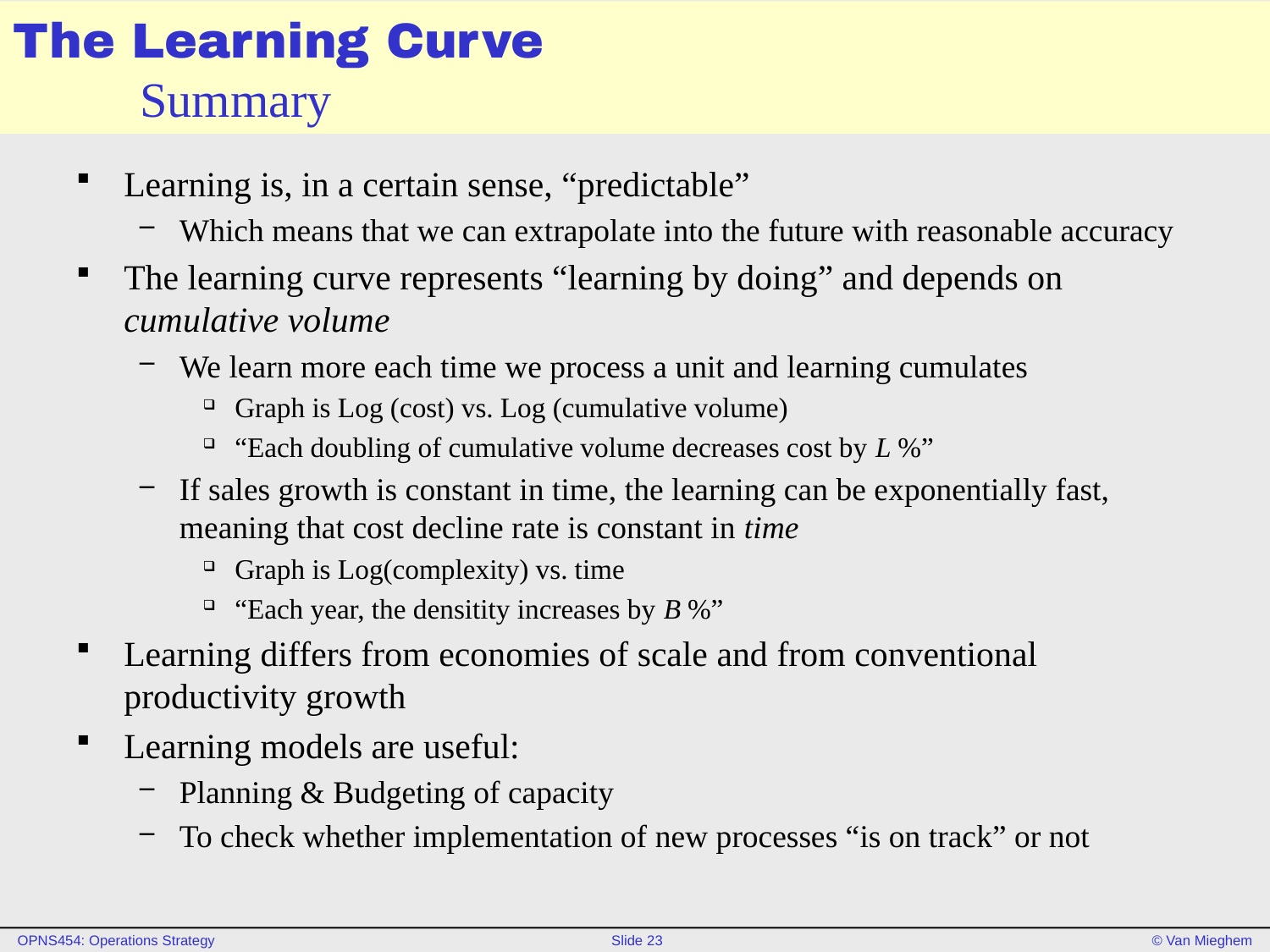

# The Learning Curve Summary
Learning is, in a certain sense, “predictable”
Which means that we can extrapolate into the future with reasonable accuracy
The learning curve represents “learning by doing” and depends on cumulative volume
We learn more each time we process a unit and learning cumulates
Graph is Log (cost) vs. Log (cumulative volume)
“Each doubling of cumulative volume decreases cost by L %”
If sales growth is constant in time, the learning can be exponentially fast, meaning that cost decline rate is constant in time
Graph is Log(complexity) vs. time
“Each year, the densitity increases by B %”
Learning differs from economies of scale and from conventional productivity growth
Learning models are useful:
Planning & Budgeting of capacity
To check whether implementation of new processes “is on track” or not